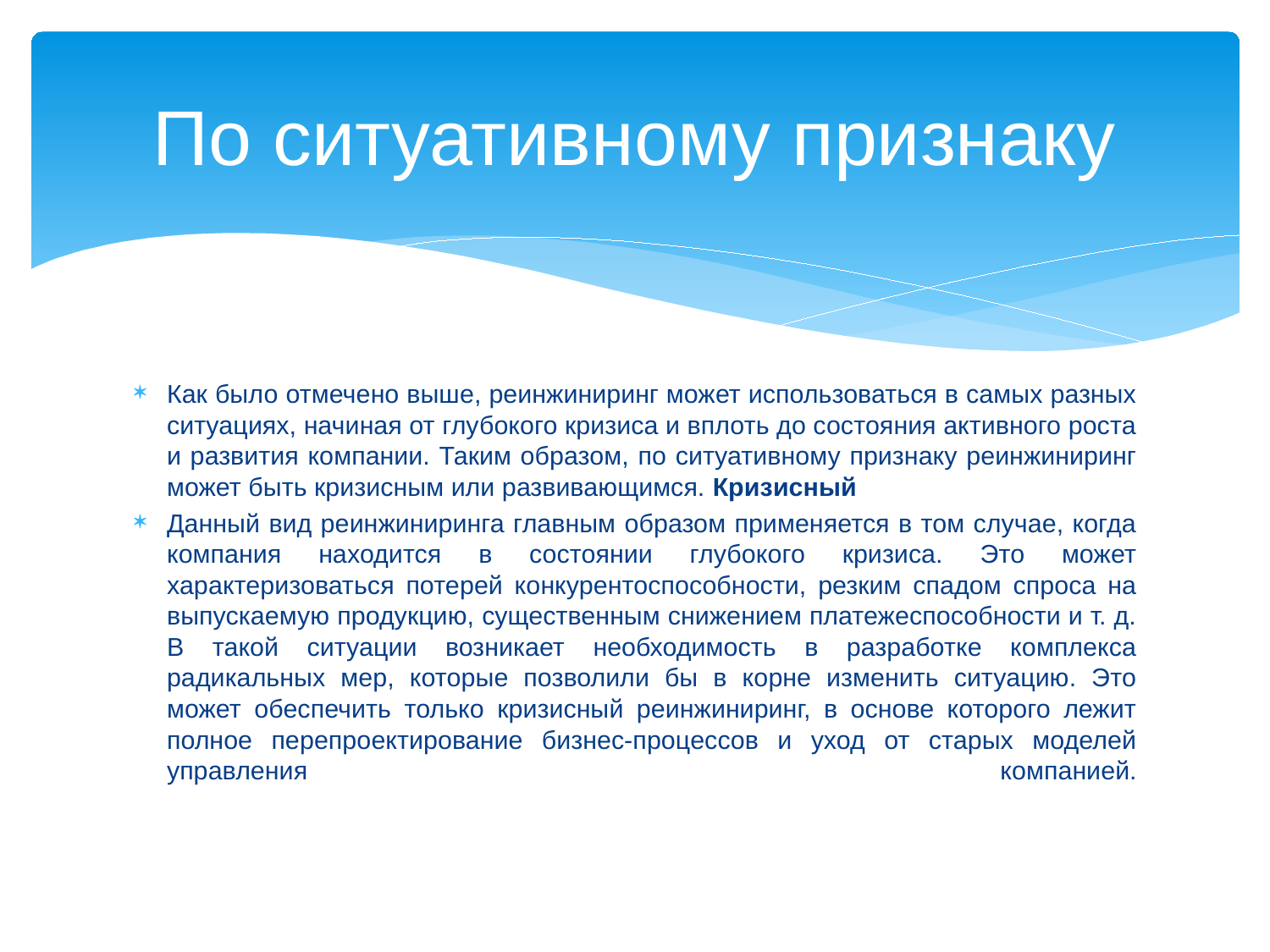

# По ситуативному признаку
Как было отмечено выше, реинжиниринг может использоваться в самых разных ситуациях, начиная от глубокого кризиса и вплоть до состояния активного роста и развития компании. Таким образом, по ситуативному признаку реинжиниринг может быть кризисным или развивающимся. Кризисный
Данный вид реинжиниринга главным образом применяется в том случае, когда компания находится в состоянии глубокого кризиса. Это может характеризоваться потерей конкурентоспособности, резким спадом спроса на выпускаемую продукцию, существенным снижением платежеспособности и т. д. В такой ситуации возникает необходимость в разработке комплекса радикальных мер, которые позволили бы в корне изменить ситуацию. Это может обеспечить только кризисный реинжиниринг, в основе которого лежит полное перепроектирование бизнес-процессов и уход от старых моделей управления компанией.